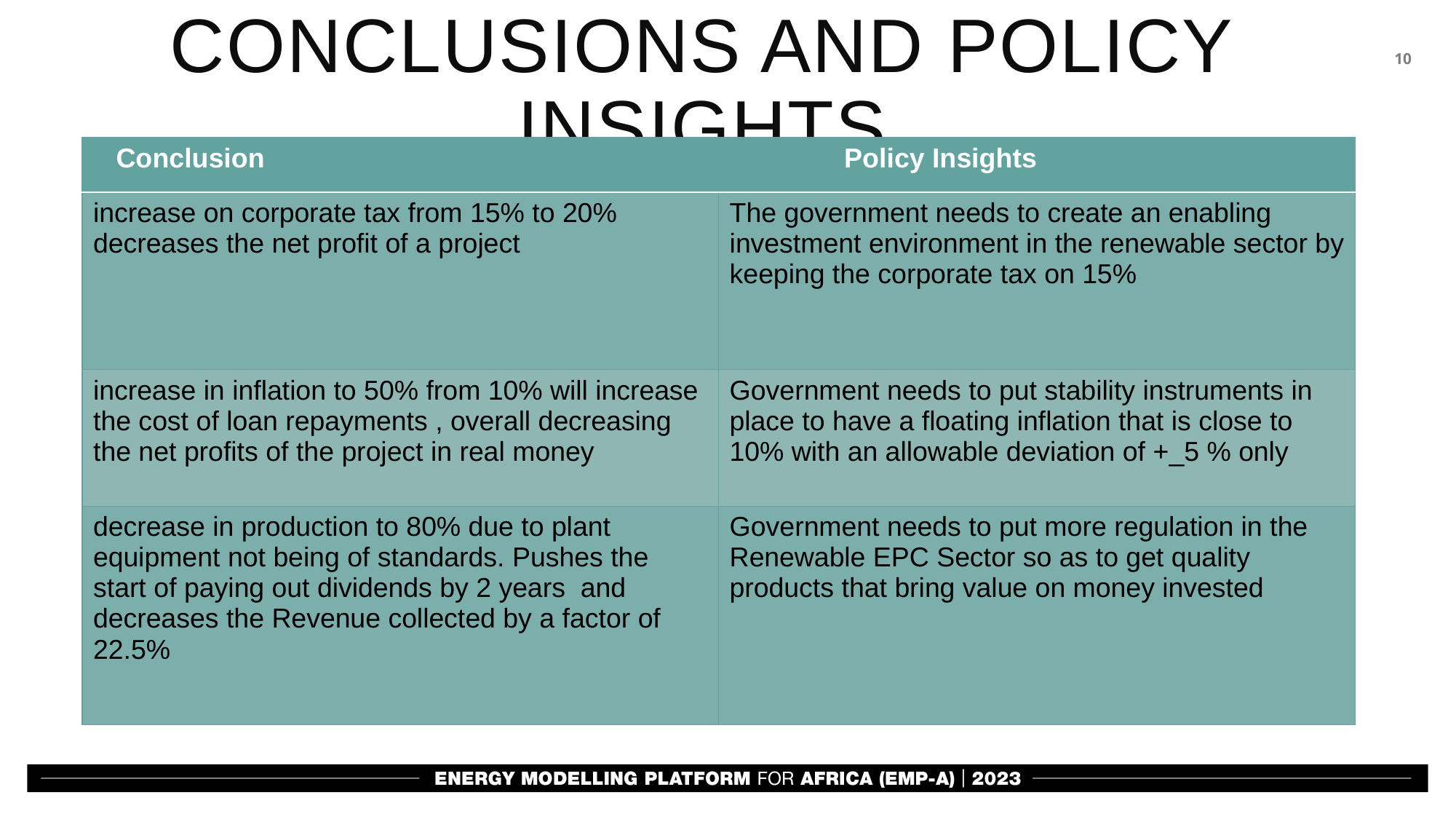

# Conclusions and Policy Insights
| Conclusion | Policy Insights |
| --- | --- |
| increase on corporate tax from 15% to 20% decreases the net profit of a project | The government needs to create an enabling investment environment in the renewable sector by keeping the corporate tax on 15% |
| increase in inflation to 50% from 10% will increase the cost of loan repayments , overall decreasing the net profits of the project in real money | Government needs to put stability instruments in place to have a floating inflation that is close to 10% with an allowable deviation of +\_5 % only |
| decrease in production to 80% due to plant equipment not being of standards. Pushes the start of paying out dividends by 2 years and decreases the Revenue collected by a factor of 22.5% | Government needs to put more regulation in the Renewable EPC Sector so as to get quality products that bring value on money invested |